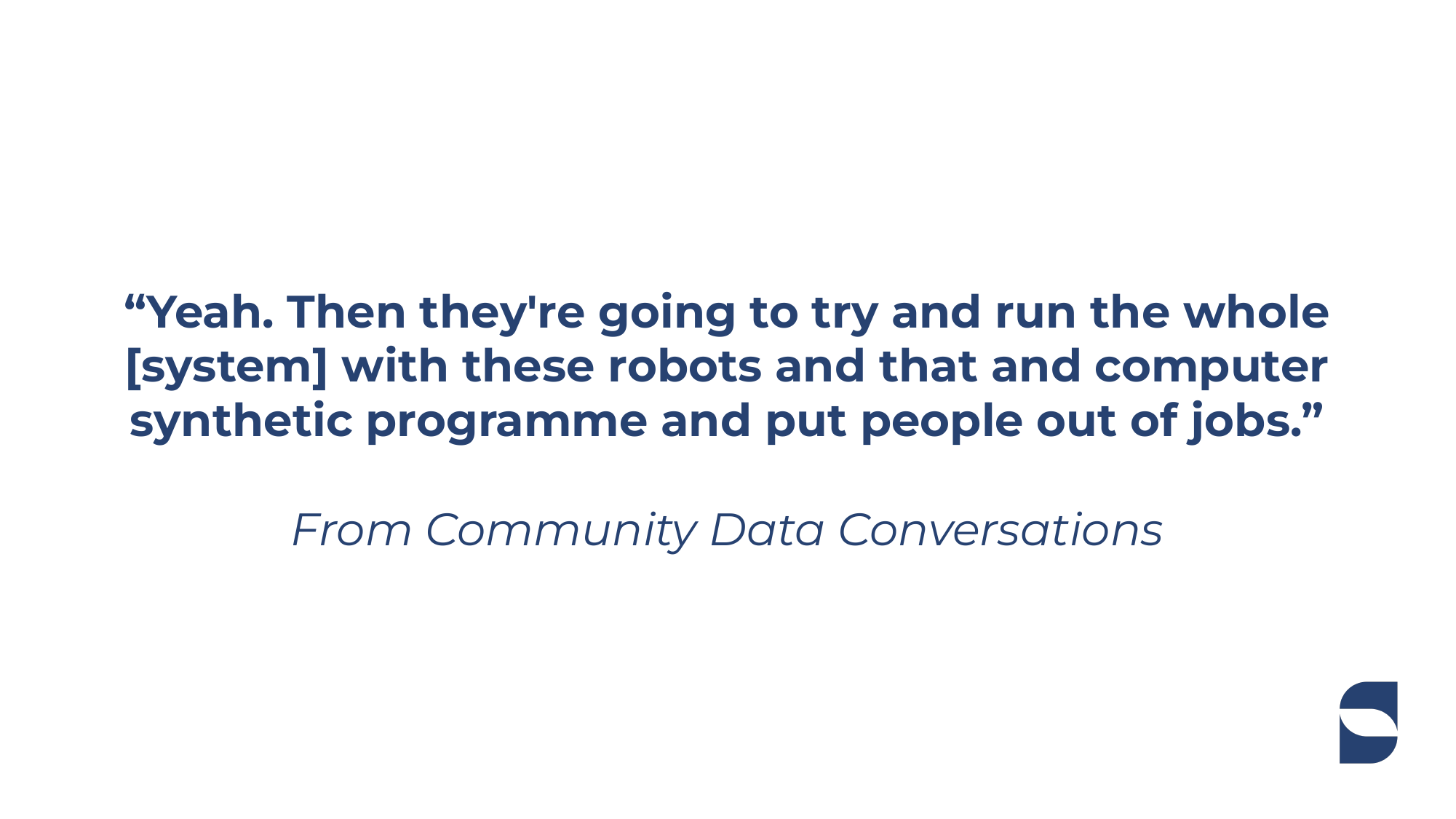

# “Yeah. Then they're going to try and run the whole [system] with these robots and that and computer synthetic programme and put people out of jobs.” From Community Data Conversations